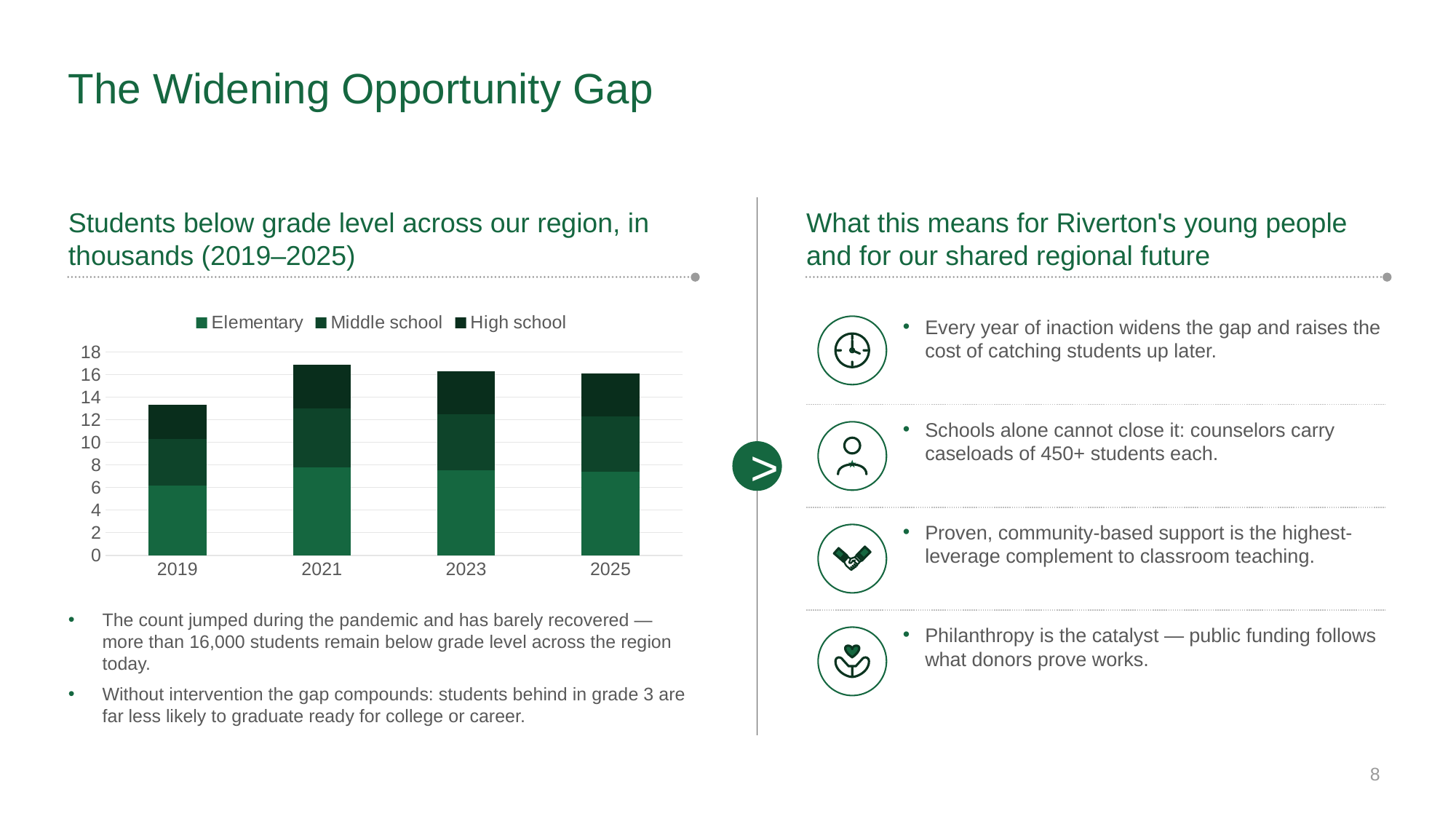

# The Widening Opportunity Gap
Students below grade level across our region, in thousands (2019–2025)
What this means for Riverton's young people and for our shared regional future

### Chart

| Category | Elementary | Middle school | High school |
|---|---|---|---|
| 2019 | 6.2 | 4.1 | 3.0 |
| 2021 | 7.8 | 5.2 | 3.9 |
| 2023 | 7.5 | 5.0 | 3.8 |
| 2025 | 7.4 | 4.9 | 3.8 |
Every year of inaction widens the gap and raises the cost of catching students up later.

Schools alone cannot close it: counselors carry caseloads of 450+ students each.

>
Proven, community-based support is the highest-leverage complement to classroom teaching.

The count jumped during the pandemic and has barely recovered — more than 16,000 students remain below grade level across the region today.
Without intervention the gap compounds: students behind in grade 3 are far less likely to graduate ready for college or career.
Philanthropy is the catalyst — public funding follows what donors prove works.

8